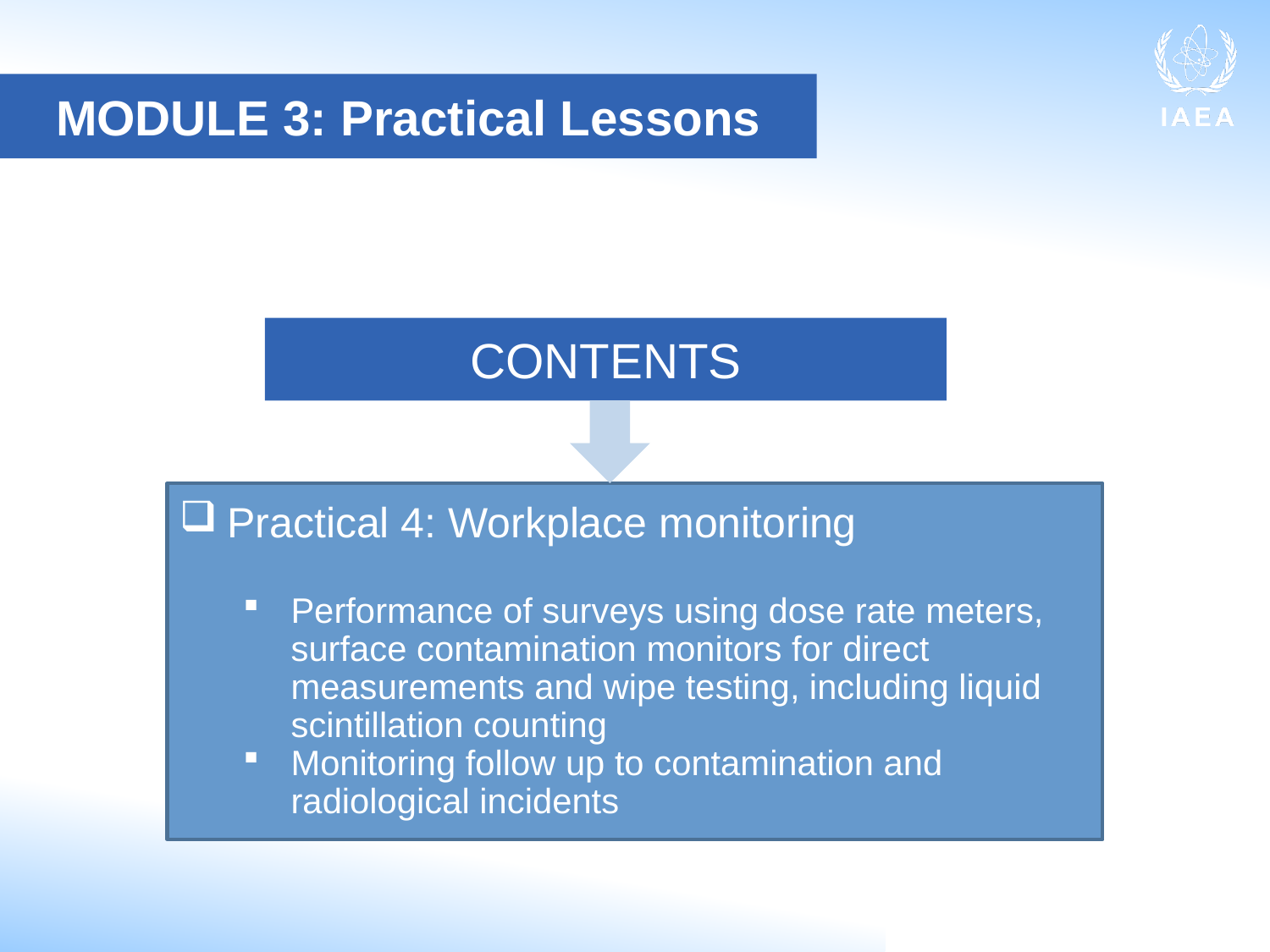

MODULE 3: Practical Lessons
CONTENTS

Practical 4: Workplace monitoring

Performance of surveys using dose rate meters, surface contamination monitors for direct measurements and wipe testing, including liquid scintillation counting
Monitoring follow up to contamination and radiological incidents